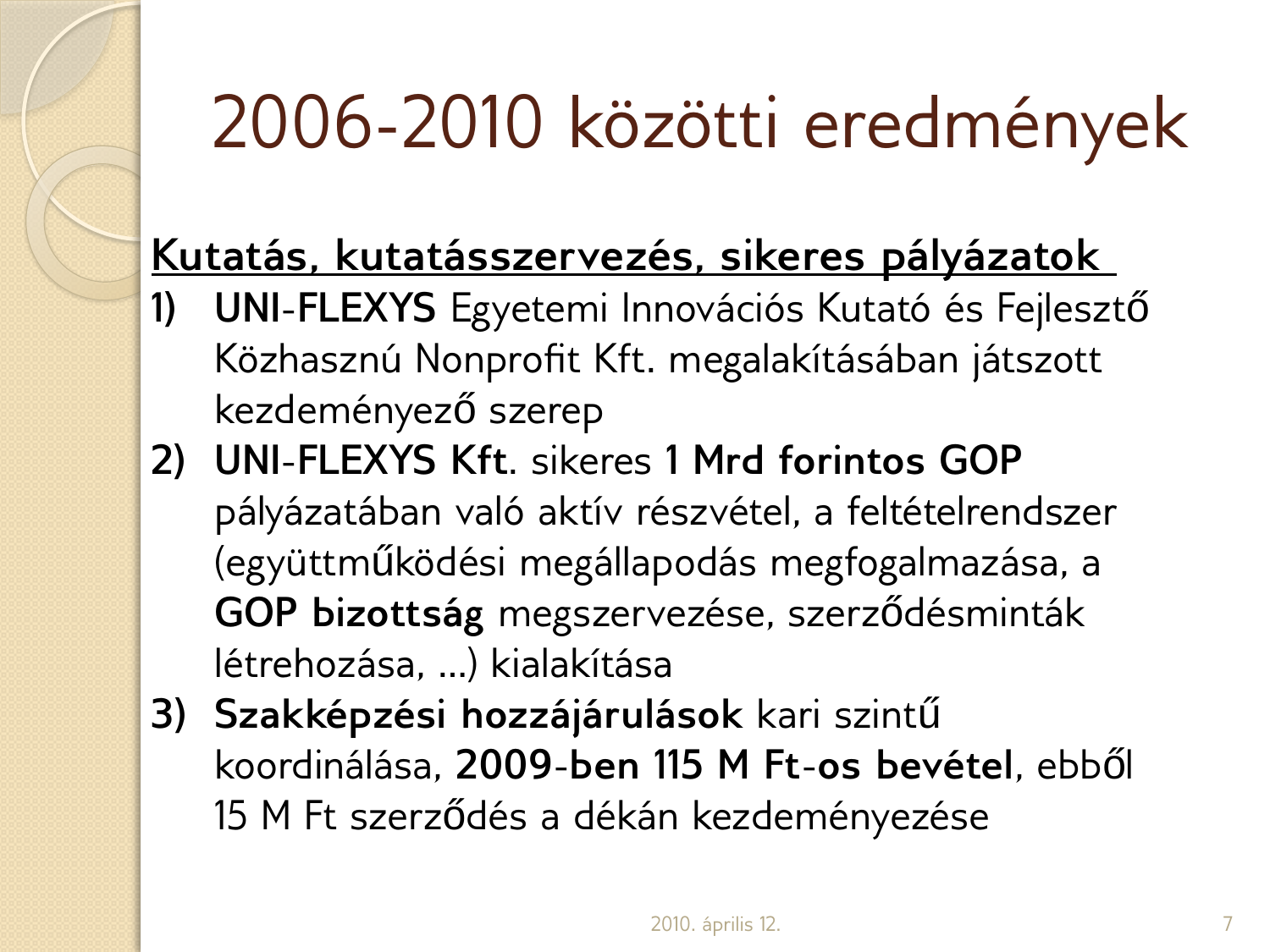

# 2006-2010 közötti eredmények
Kutatás, kutatásszervezés, sikeres pályázatok
UNI-FLEXYS Egyetemi Innovációs Kutató és Fejlesztő Közhasznú Nonprofit Kft. megalakításában játszott kezdeményező szerep
UNI-FLEXYS Kft. sikeres 1 Mrd forintos GOP pályázatában való aktív részvétel, a feltételrendszer (együttműködési megállapodás megfogalmazása, a GOP bizottság megszervezése, szerződésminták létrehozása, …) kialakítása
Szakképzési hozzájárulások kari szintű koordinálása, 2009-ben 115 M Ft-os bevétel, ebből 15 M Ft szerződés a dékán kezdeményezése
2010. április 12.
7